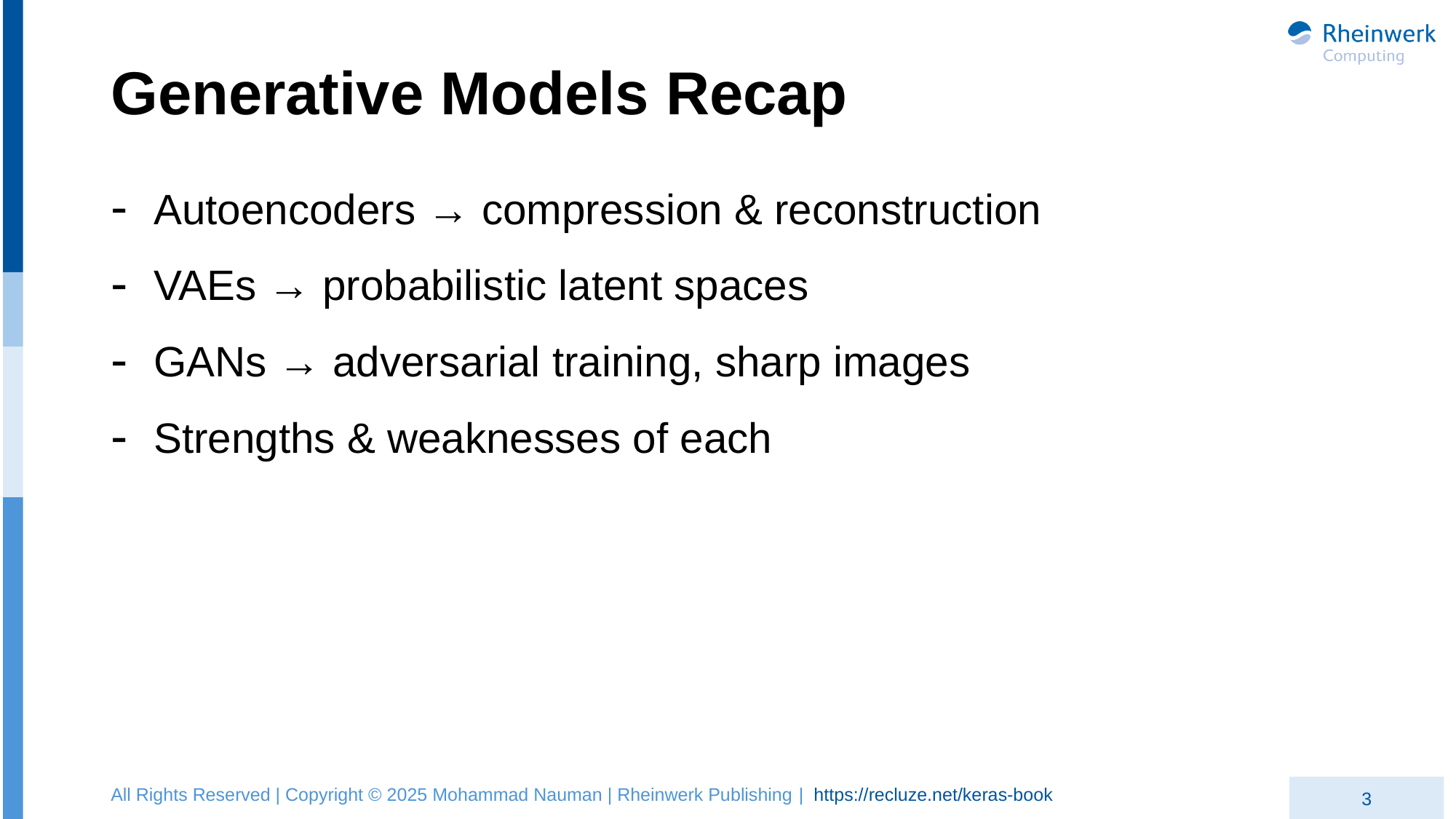

# Generative Models Recap
Autoencoders → compression & reconstruction
VAEs → probabilistic latent spaces
GANs → adversarial training, sharp images
Strengths & weaknesses of each